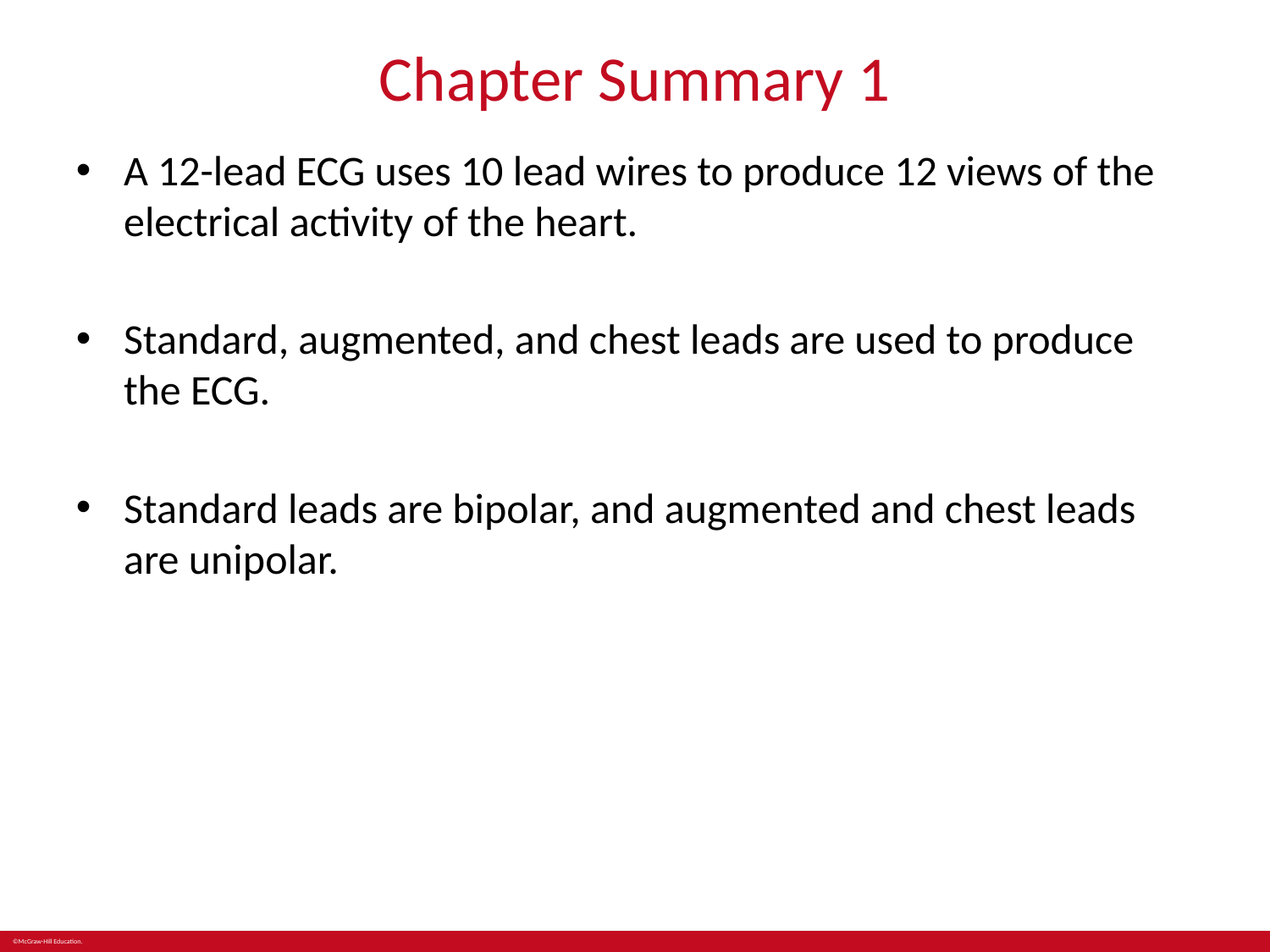

# Chapter Summary 1
A 12-lead ECG uses 10 lead wires to produce 12 views of the electrical activity of the heart.
Standard, augmented, and chest leads are used to produce the ECG.
Standard leads are bipolar, and augmented and chest leads are unipolar.